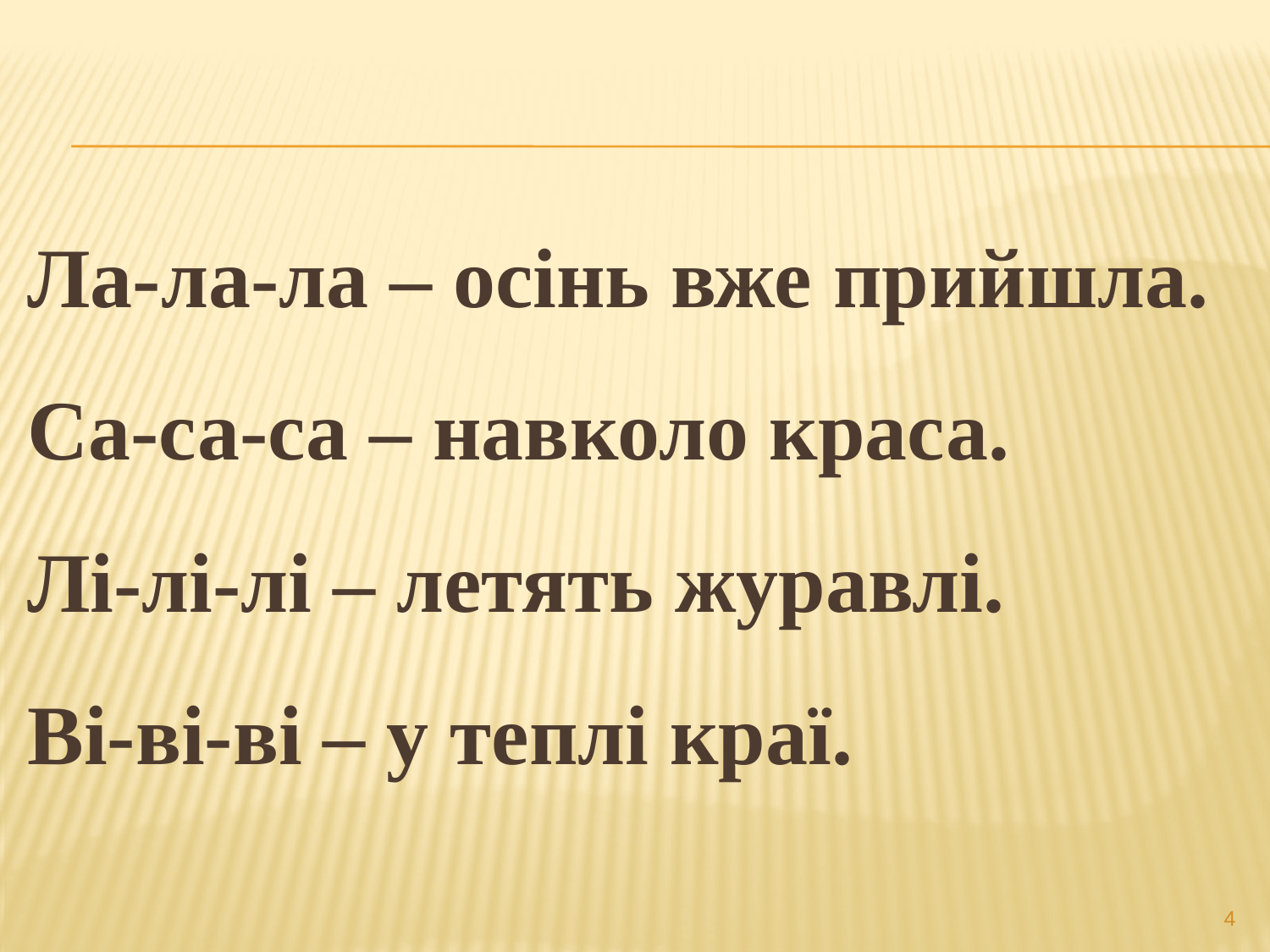

Ла-ла-ла – осінь вже прийшла.
Са-са-са – навколо краса.
Лі-лі-лі – летять журавлі.
Ві-ві-ві – у теплі краї.
4